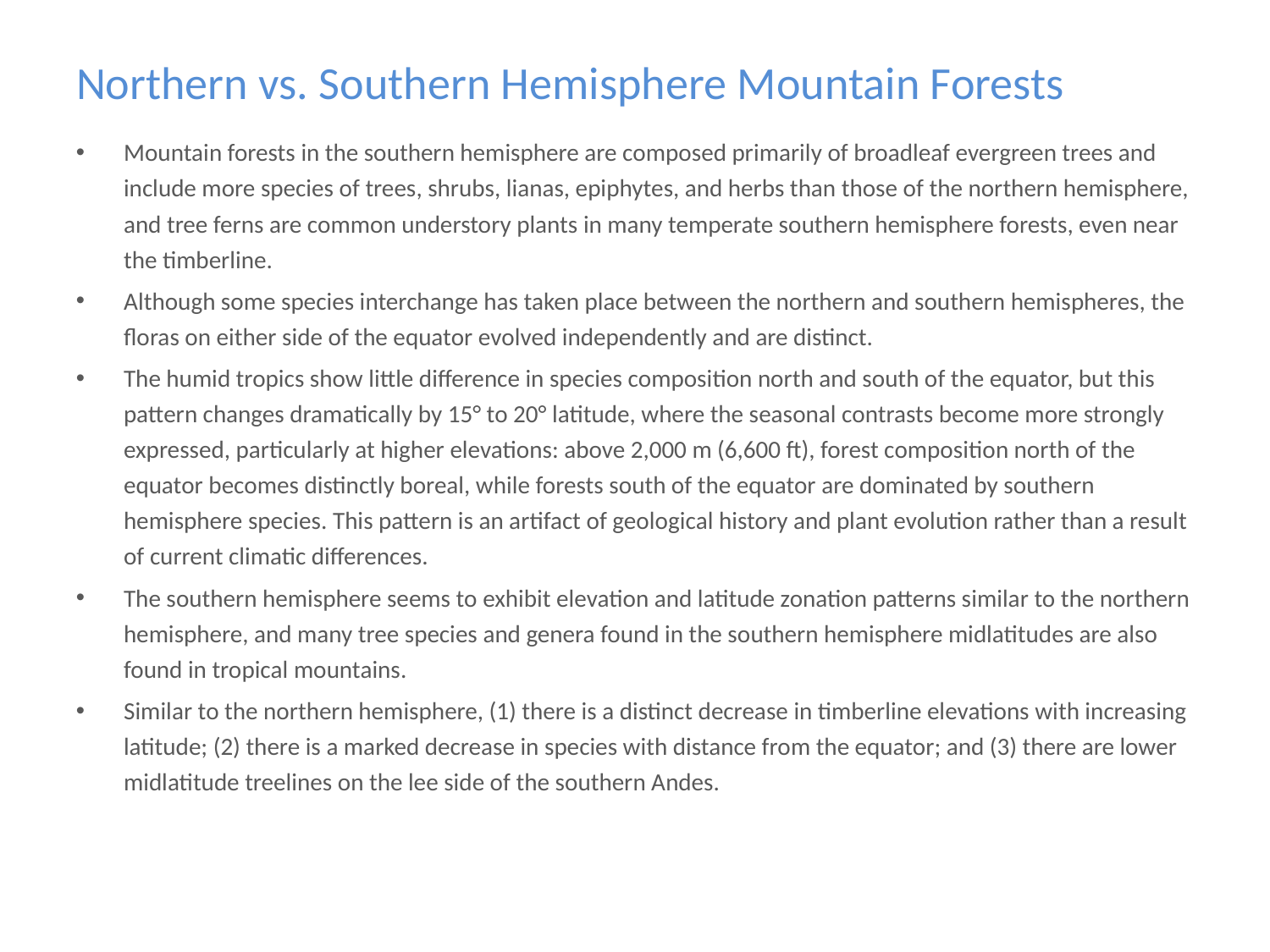

# Northern vs. Southern Hemisphere Mountain Forests
Mountain forests in the southern hemisphere are composed primarily of broadleaf evergreen trees and include more species of trees, shrubs, lianas, epiphytes, and herbs than those of the northern hemisphere, and tree ferns are common understory plants in many temperate southern hemisphere forests, even near the timberline.
Although some species interchange has taken place between the northern and southern hemispheres, the floras on either side of the equator evolved independently and are distinct.
The humid tropics show little difference in species composition north and south of the equator, but this pattern changes dramatically by 15° to 20° latitude, where the seasonal contrasts become more strongly expressed, particularly at higher elevations: above 2,000 m (6,600 ft), forest composition north of the equator becomes distinctly boreal, while forests south of the equator are dominated by southern hemisphere species. This pattern is an artifact of geological history and plant evolution rather than a result of current climatic differences.
The southern hemisphere seems to exhibit elevation and latitude zonation patterns similar to the northern hemisphere, and many tree species and genera found in the southern hemisphere midlatitudes are also found in tropical mountains.
Similar to the northern hemisphere, (1) there is a distinct decrease in timberline elevations with increasing latitude; (2) there is a marked decrease in species with distance from the equator; and (3) there are lower midlatitude treelines on the lee side of the southern Andes.